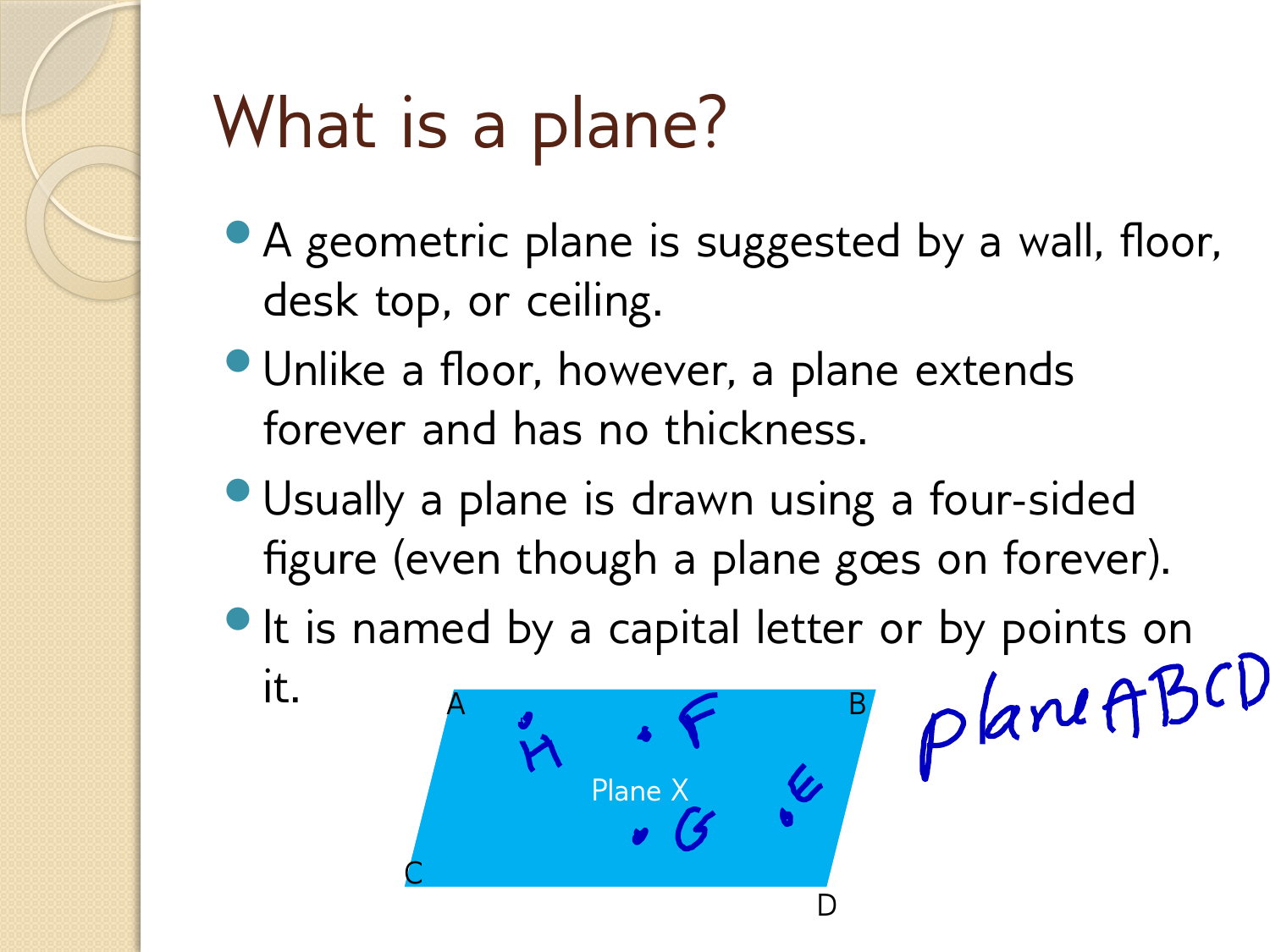

# What is a plane?
A geometric plane is suggested by a wall, floor, desk top, or ceiling.
Unlike a floor, however, a plane extends forever and has no thickness.
Usually a plane is drawn using a four-sided figure (even though a plane goes on forever).
It is named by a capital letter or by points on it.

A
B

Plane X

C
D